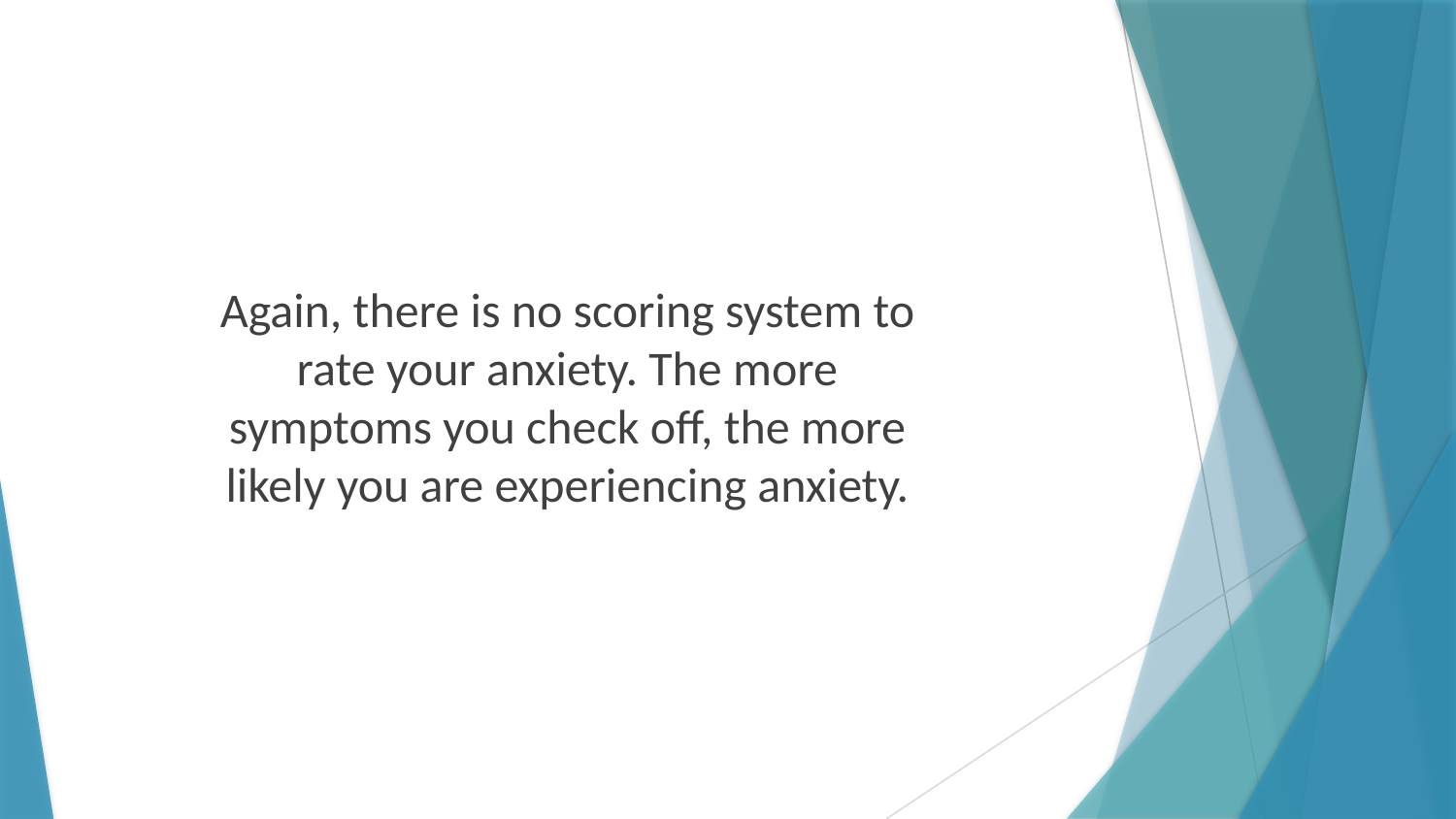

Again, there is no scoring system to rate your anxiety. The more symptoms you check off, the more likely you are experiencing anxiety.